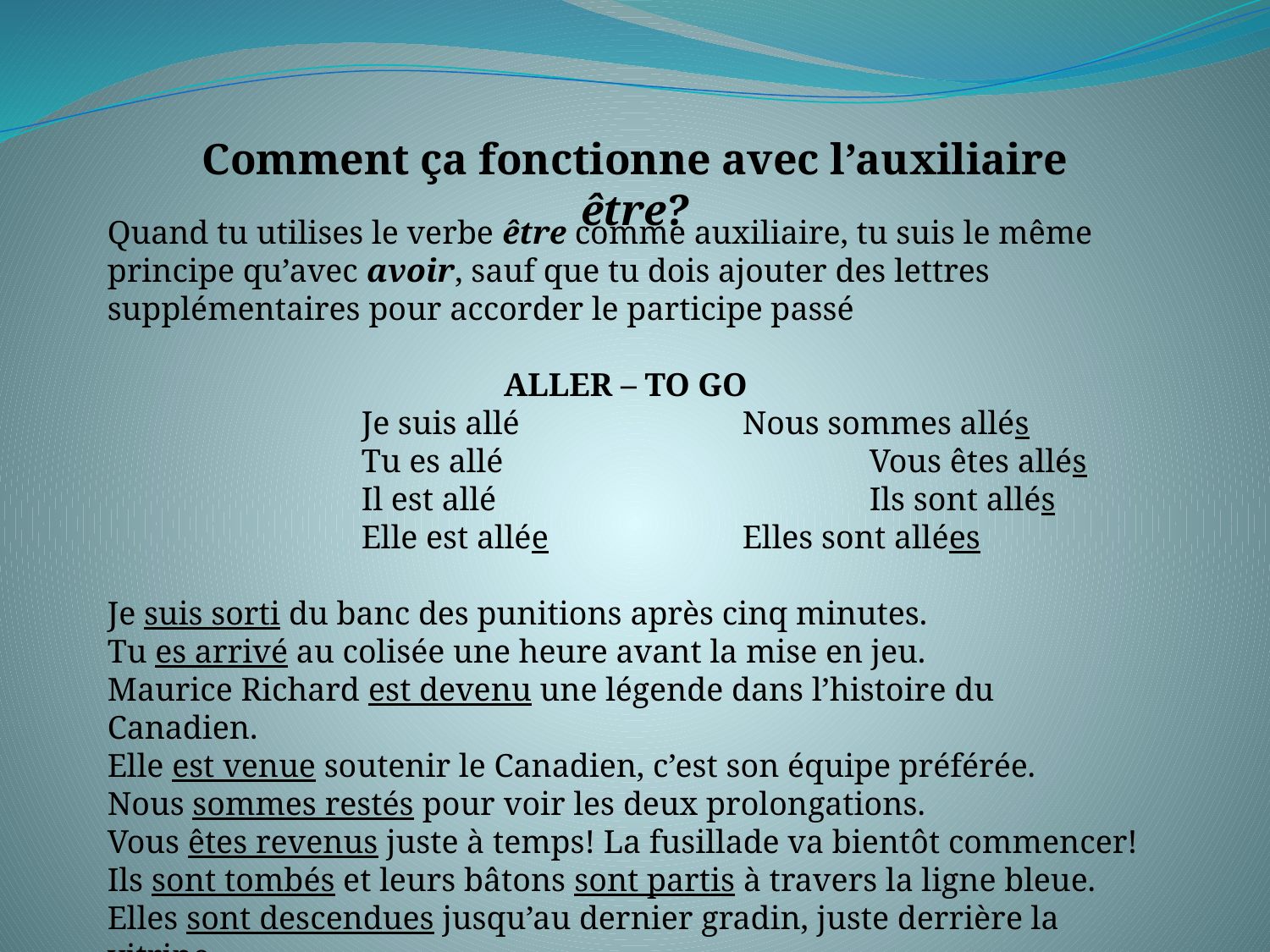

Comment ça fonctionne avec l’auxiliaire être?
Quand tu utilises le verbe être comme auxiliaire, tu suis le même principe qu’avec avoir, sauf que tu dois ajouter des lettres supplémentaires pour accorder le participe passé

ALLER – TO GO
		Je suis allé		Nous sommes allés
		Tu es allé			Vous êtes allés
		Il est allé			Ils sont allés
		Elle est allée		Elles sont allées

Je suis sorti du banc des punitions après cinq minutes.
Tu es arrivé au colisée une heure avant la mise en jeu.
Maurice Richard est devenu une légende dans l’histoire du Canadien.
Elle est venue soutenir le Canadien, c’est son équipe préférée.
Nous sommes restés pour voir les deux prolongations.
Vous êtes revenus juste à temps! La fusillade va bientôt commencer!
Ils sont tombés et leurs bâtons sont partis à travers la ligne bleue.
Elles sont descendues jusqu’au dernier gradin, juste derrière la vitrine